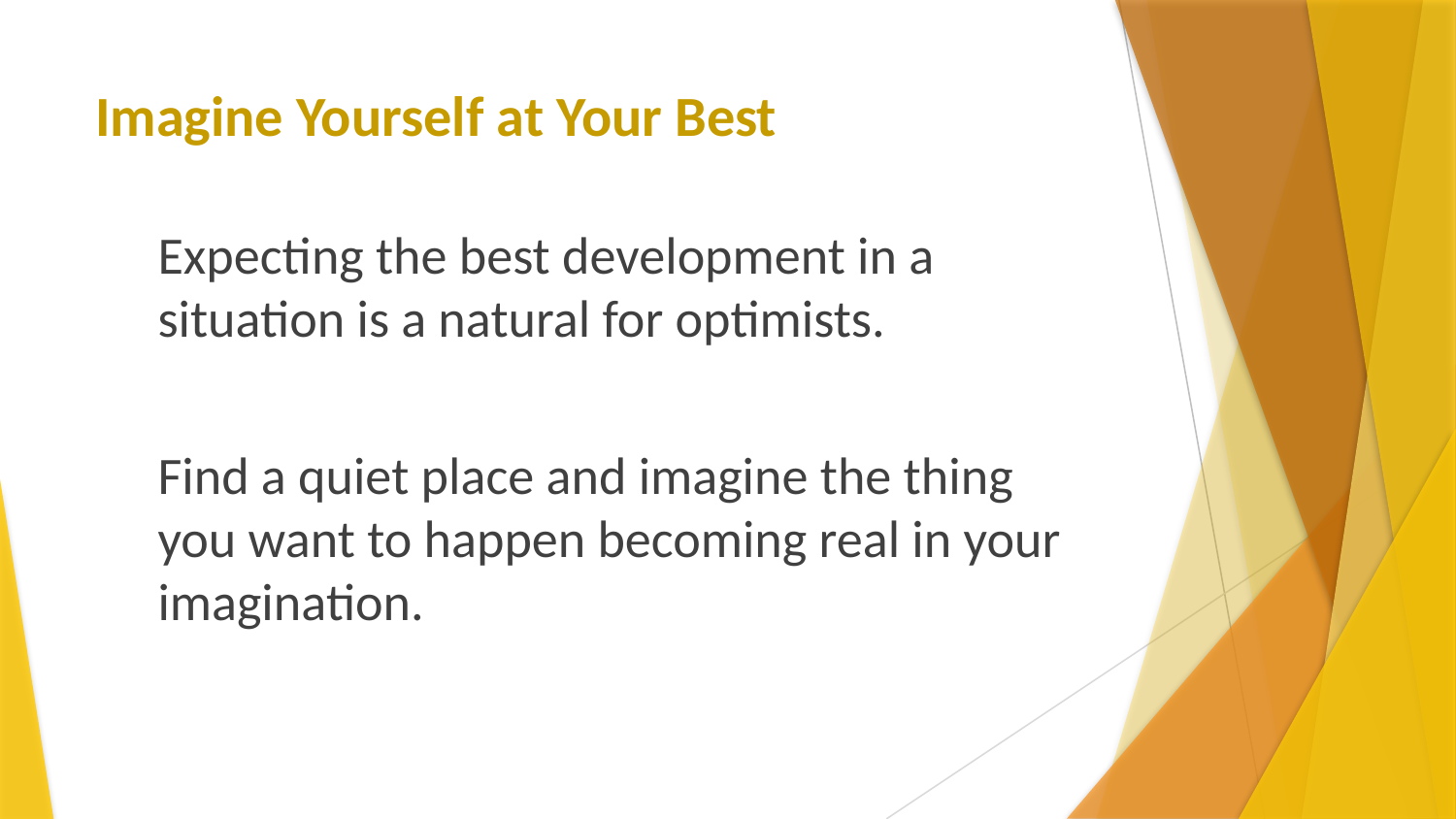

# Imagine Yourself at Your Best
Expecting the best development in a situation is a natural for optimists.

Find a quiet place and imagine the thing you want to happen becoming real in your imagination.